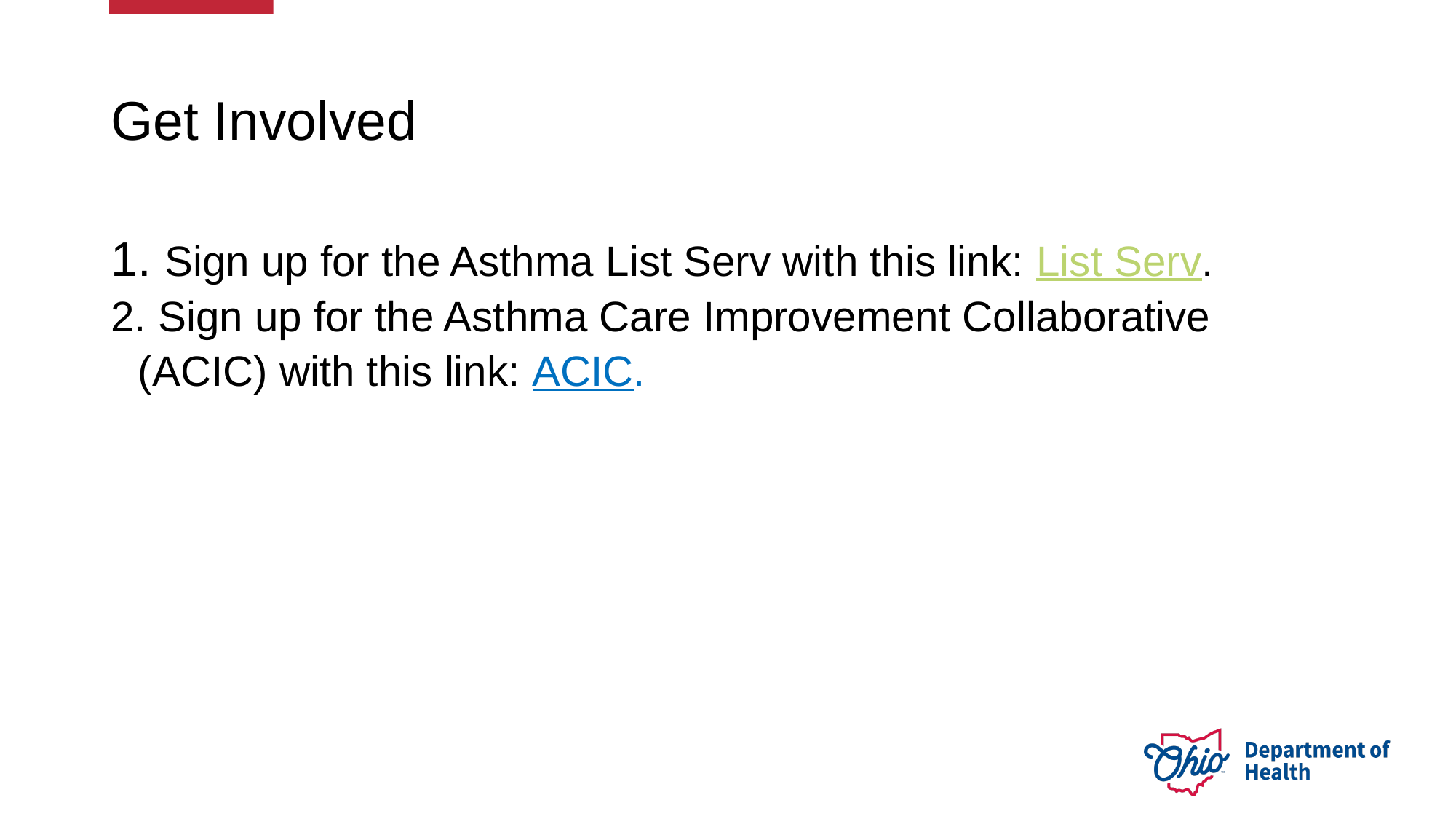

# Get Involved
 Sign up for the Asthma List Serv with this link: List Serv.
 Sign up for the Asthma Care Improvement Collaborative (ACIC) with this link: ACIC.